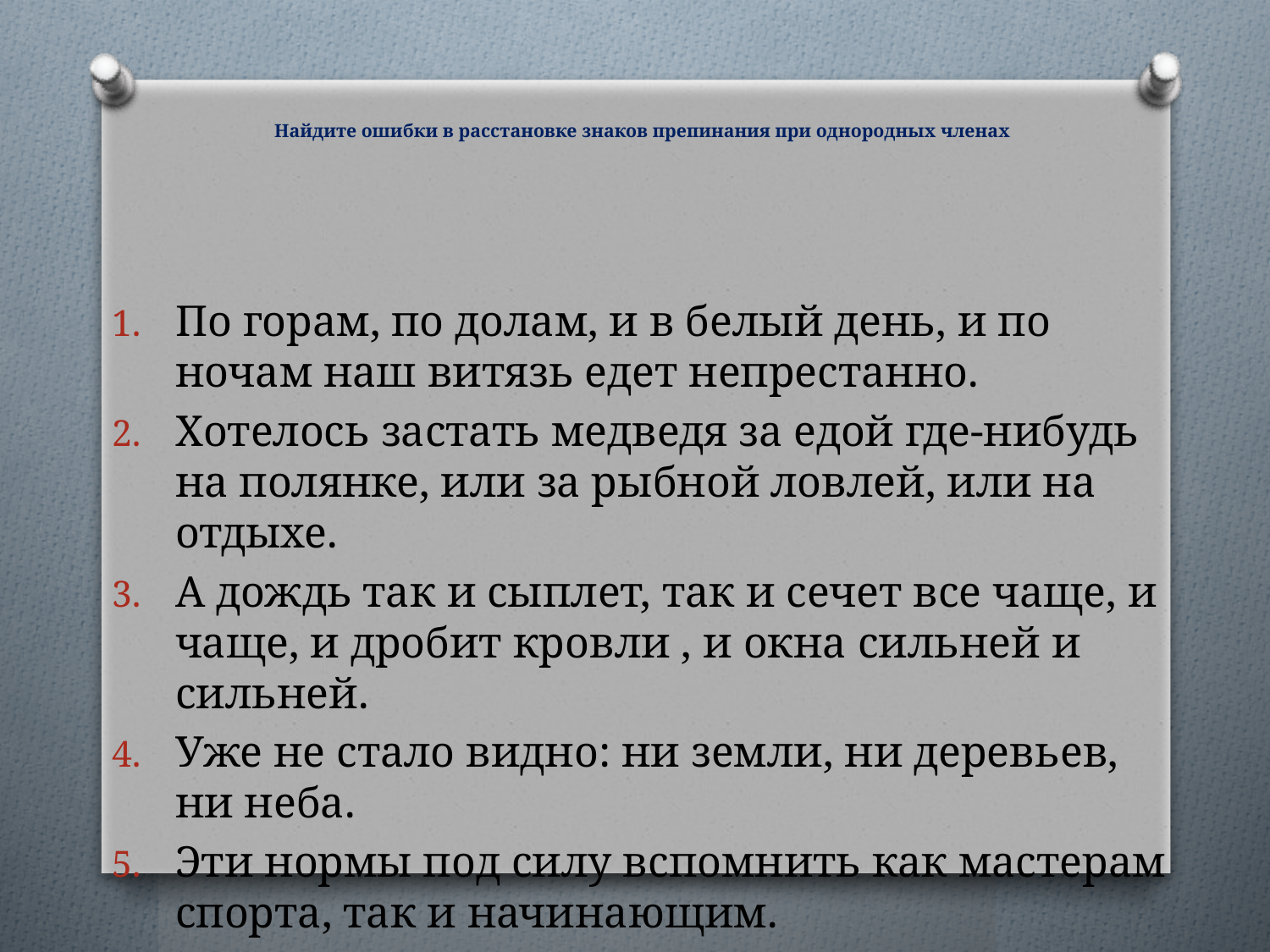

# Найдите ошибки в расстановке знаков препинания при однородных членах

По горам, по долам, и в белый день, и по ночам наш витязь едет непрестанно.
Хотелось застать медведя за едой где-нибудь на полянке, или за рыбной ловлей, или на отдыхе.
А дождь так и сыплет, так и сечет все чаще, и чаще, и дробит кровли , и окна сильней и сильней.
Уже не стало видно: ни земли, ни деревьев, ни неба.
Эти нормы под силу вспомнить как мастерам спорта, так и начинающим.